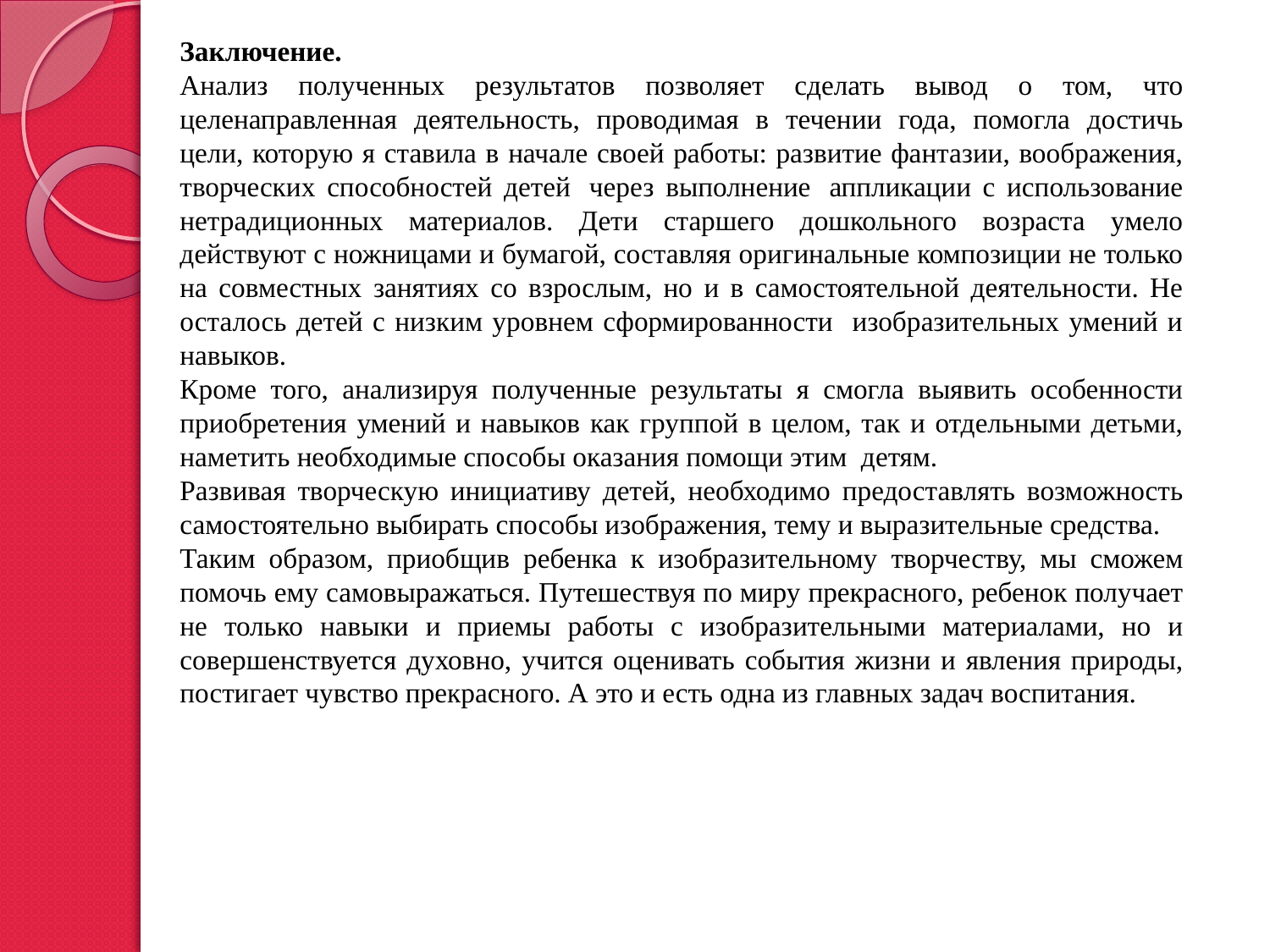

Заключение.
Анализ полученных результатов позволяет сделать вывод о том, что целенаправленная деятельность, проводимая в течении года, помогла достичь цели, которую я ставила в начале своей работы: развитие фантазии, воображения, творческих способностей детей  через выполнение  аппликации с использование нетрадиционных материалов. Дети старшего дошкольного возраста умело действуют с ножницами и бумагой, составляя оригинальные композиции не только на совместных занятиях со взрослым, но и в самостоятельной деятельности. Не осталось детей с низким уровнем сформированности  изобразительных умений и навыков.
Кроме того, анализируя полученные результаты я смогла выявить особенности приобретения умений и навыков как группой в целом, так и отдельными детьми, наметить необходимые способы оказания помощи этим  детям.
Развивая творческую инициативу детей, необходимо предоставлять возможность самостоятельно выбирать способы изображения, тему и выразительные средства.
Таким образом, приобщив ребенка к изобразительному творчеству, мы сможем помочь ему самовыражаться. Путешествуя по миру прекрасного, ребенок получает не только навыки и приемы работы с изобразительными материалами, но и совершенствуется духовно, учится оценивать события жизни и явления природы, постигает чувство прекрасного. А это и есть одна из главных задач воспитания.